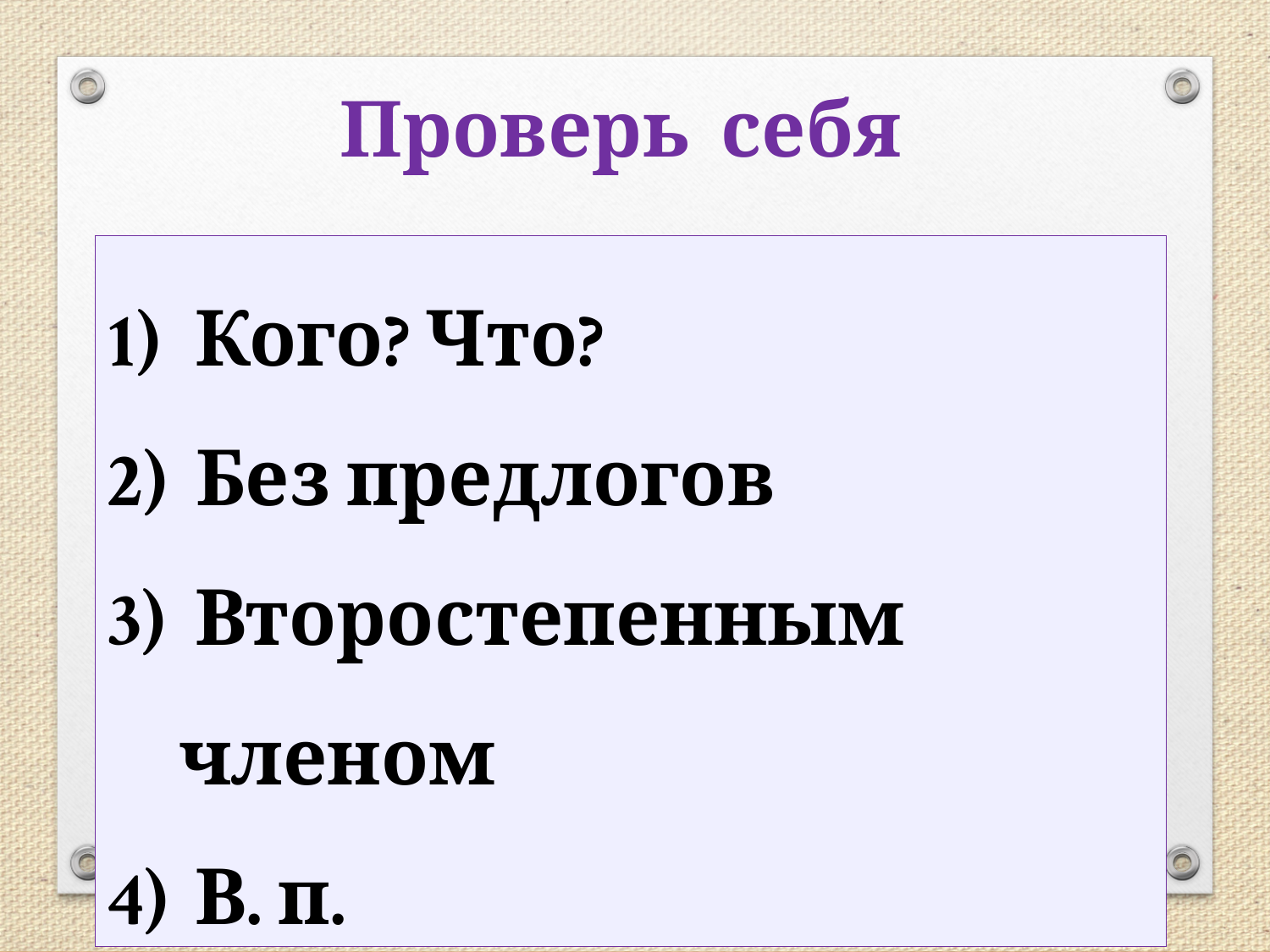

Проверь  себя
 Кого? Что?
 Без предлогов
 Второстепенным членом
 В. п.